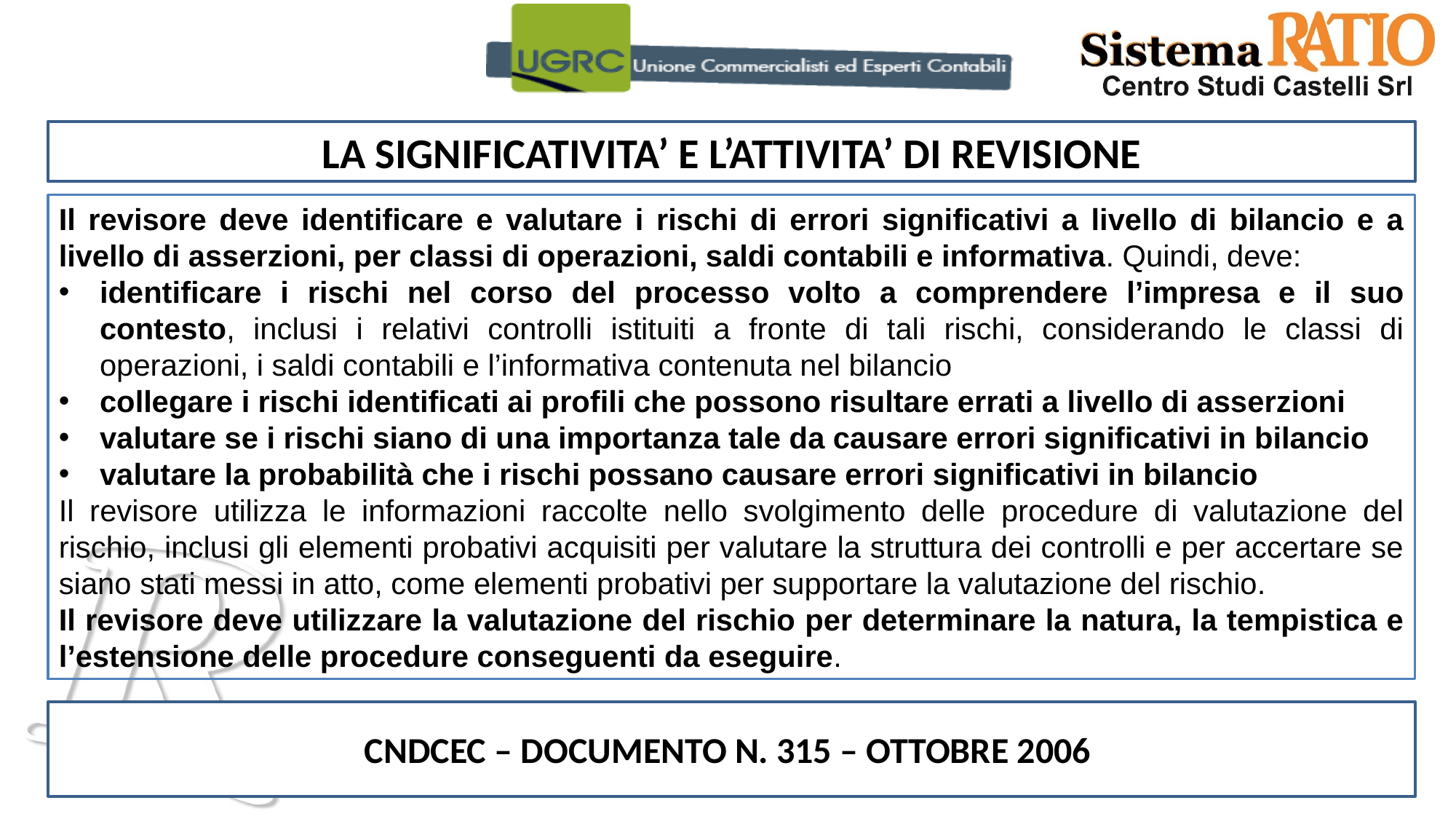

LA SIGNIFICATIVITA’ E L’ATTIVITA’ DI REVISIONE

Il revisore deve identificare e valutare i rischi di errori significativi a livello di bilancio e a livello di asserzioni, per classi di operazioni, saldi contabili e informativa. Quindi, deve:
identificare i rischi nel corso del processo volto a comprendere l’impresa e il suo contesto, inclusi i relativi controlli istituiti a fronte di tali rischi, considerando le classi di operazioni, i saldi contabili e l’informativa contenuta nel bilancio
collegare i rischi identificati ai profili che possono risultare errati a livello di asserzioni
valutare se i rischi siano di una importanza tale da causare errori significativi in bilancio
valutare la probabilità che i rischi possano causare errori significativi in bilancio
Il revisore utilizza le informazioni raccolte nello svolgimento delle procedure di valutazione del rischio, inclusi gli elementi probativi acquisiti per valutare la struttura dei controlli e per accertare se siano stati messi in atto, come elementi probativi per supportare la valutazione del rischio.
Il revisore deve utilizzare la valutazione del rischio per determinare la natura, la tempistica e l’estensione delle procedure conseguenti da eseguire.
CNDCEC – DOCUMENTO N. 315 – OTTOBRE 2006